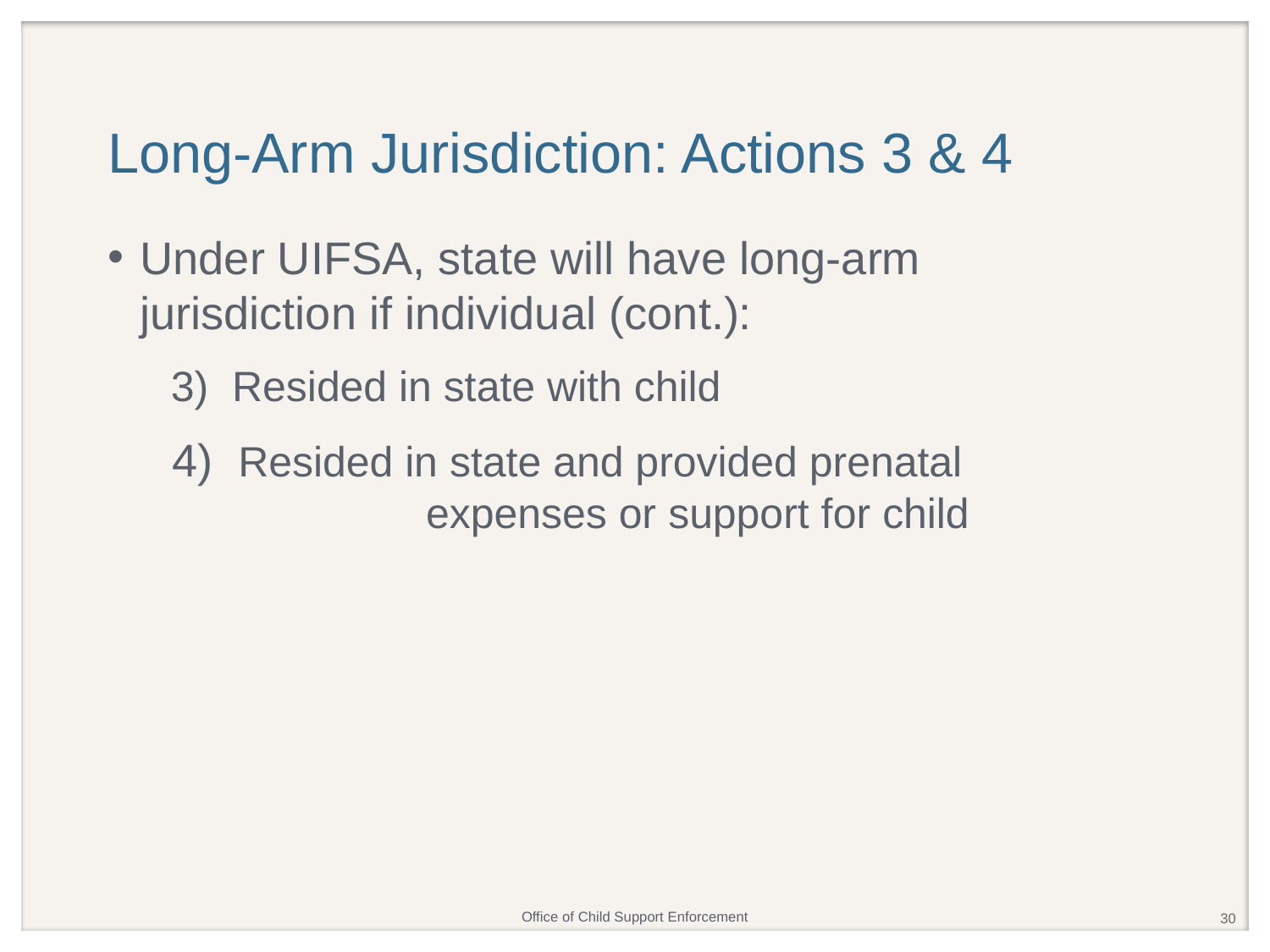

# Long-Arm Jurisdiction: Actions 3 & 4
Under UIFSA, state will have long-arm jurisdiction if individual (cont.):
3)  Resided in state with child
4)  Resided in state and provided prenatal 			expenses or support for child

30